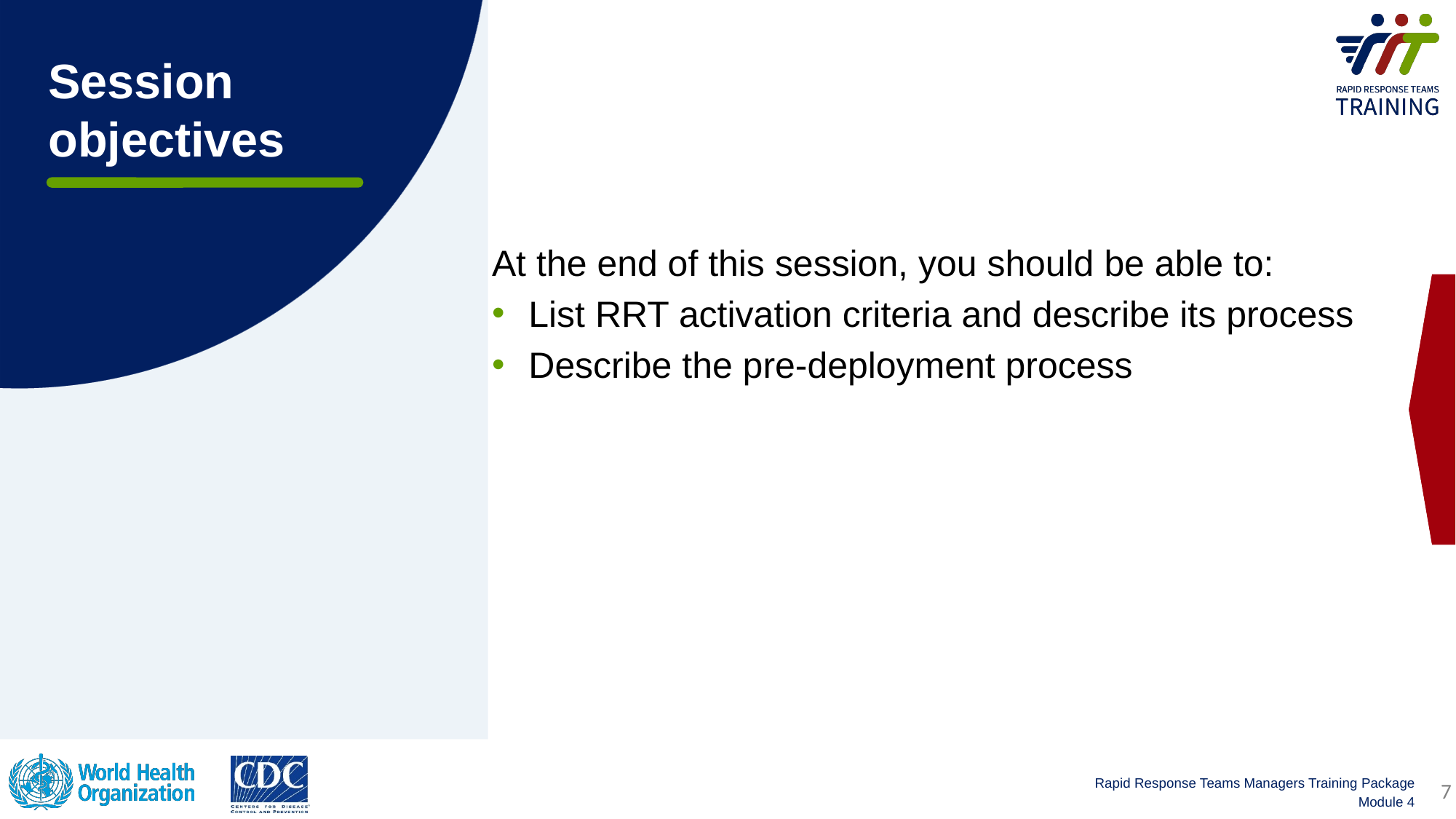

Session objectives
At the end of this session, you should be able to:
List RRT activation criteria and describe its process
Describe the pre-deployment process

7